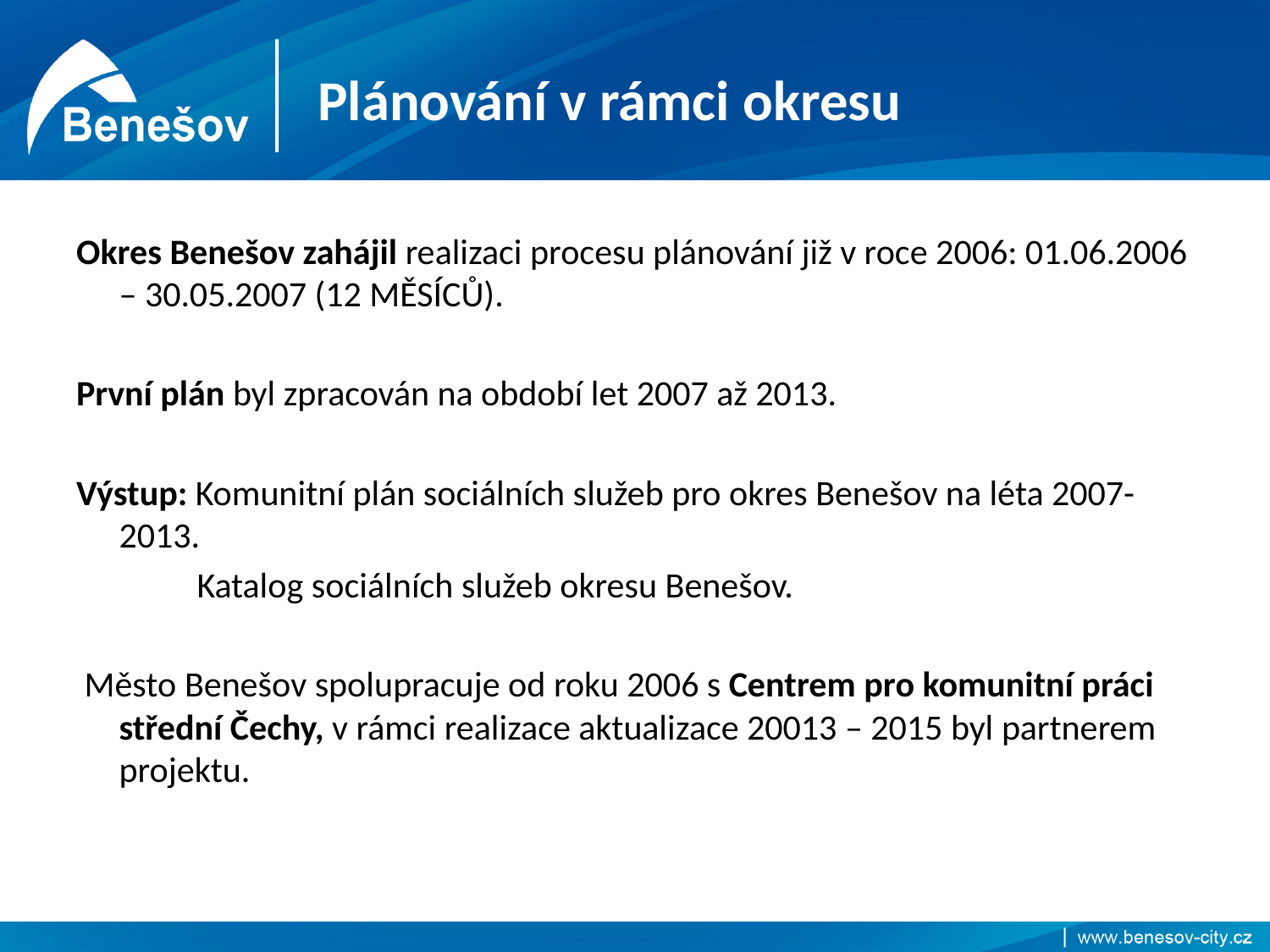

# Plánování v rámci okresu
Okres Benešov zahájil realizaci procesu plánování již v roce 2006: 01.06.2006 – 30.05.2007 (12 MĚSÍCŮ).

První plán byl zpracován na období let 2007 až 2013.

Výstup: Komunitní plán sociálních služeb pro okres Benešov na léta 2007-2013.
               Katalog sociálních služeb okresu Benešov.

 Město Benešov spolupracuje od roku 2006 s Centrem pro komunitní práci střední Čechy, v rámci realizace aktualizace 20013 – 2015 byl partnerem projektu.